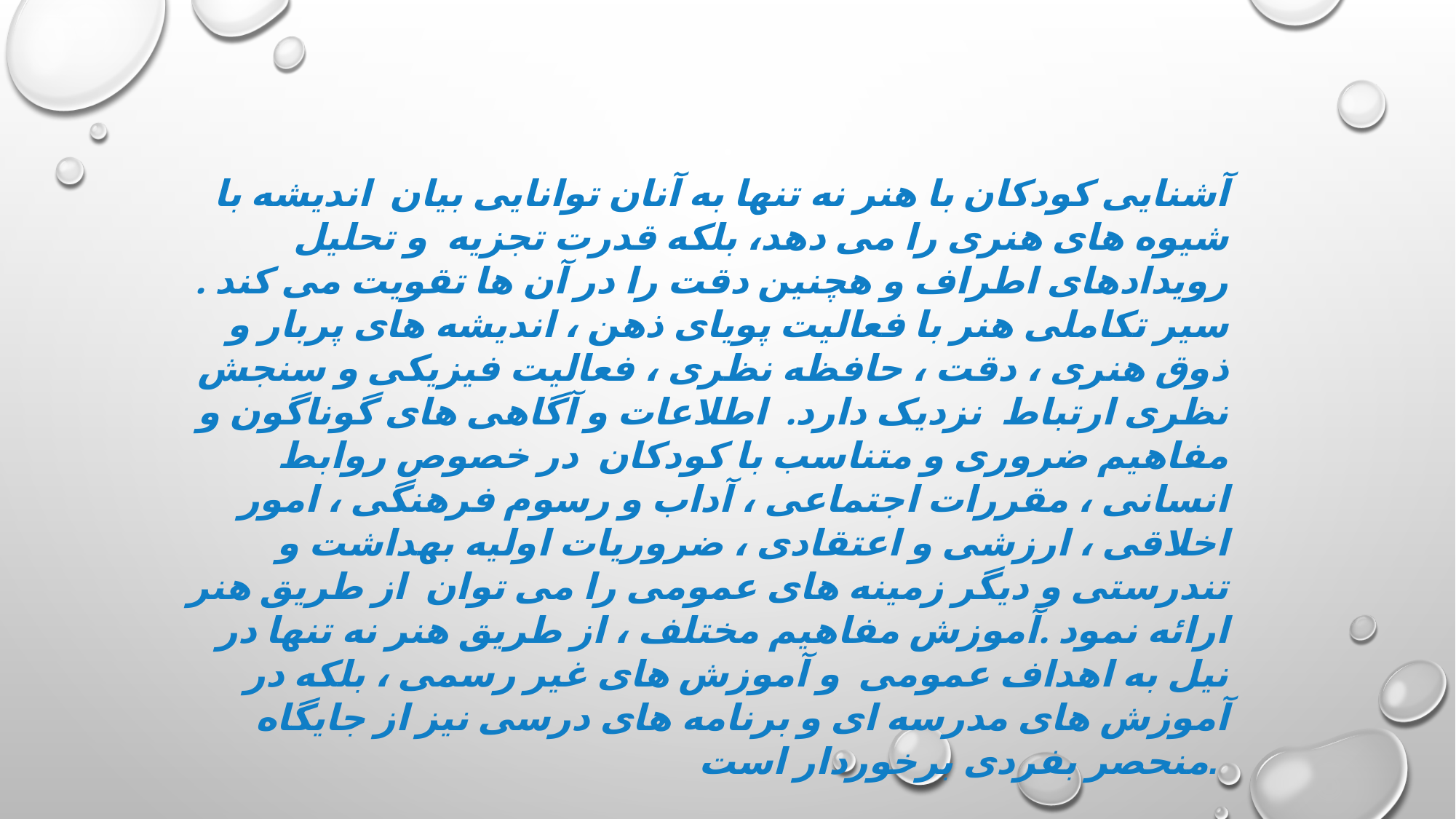

آشنایی کودکان با هنر نه تنها به آنان توانایی بیان  اندیشه با شیوه های هنری را می دهد، بلکه قدرت تجزیه  و تحلیل رویدادهای اطراف و هچنین دقت را در آن ها تقویت می کند . سیر تکاملی هنر با فعالیت پویای ذهن ، اندیشه های پربار و ذوق هنری ، دقت ، حافظه نظری ، فعالیت فیزیکی و سنجش نظری ارتباط  نزدیک دارد.  اطلاعات و آگاهی های گوناگون و مفاهیم ضروری و متناسب با کودکان  در خصوص روابط  انسانی ، مقررات اجتماعی ، آداب و رسوم فرهنگی ، امور اخلاقی ، ارزشی و اعتقادی ، ضروریات اولیه بهداشت و تندرستی و دیگر زمینه های عمومی را می توان  از طریق هنر ارائه نمود .آموزش مفاهیم مختلف ، از طریق هنر نه تنها در نیل به اهداف عمومی  و آموزش های غیر رسمی ، بلکه در آموزش های مدرسه ای و برنامه های درسی نیز از جایگاه منحصر بفردی برخوردار است.